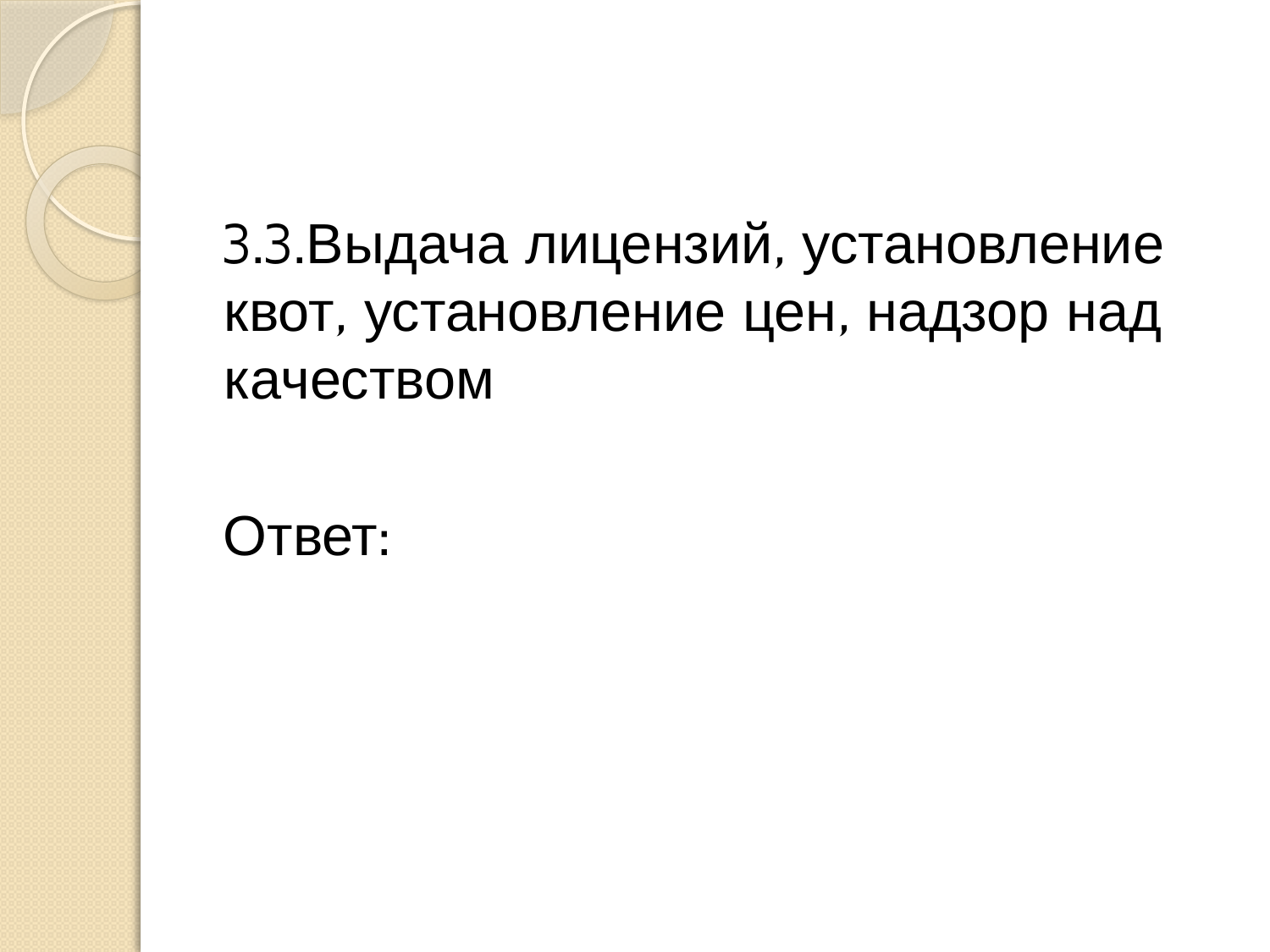

#
3.3.Выдача лицензий, установление квот, установление цен, надзор над качеством

Ответ: